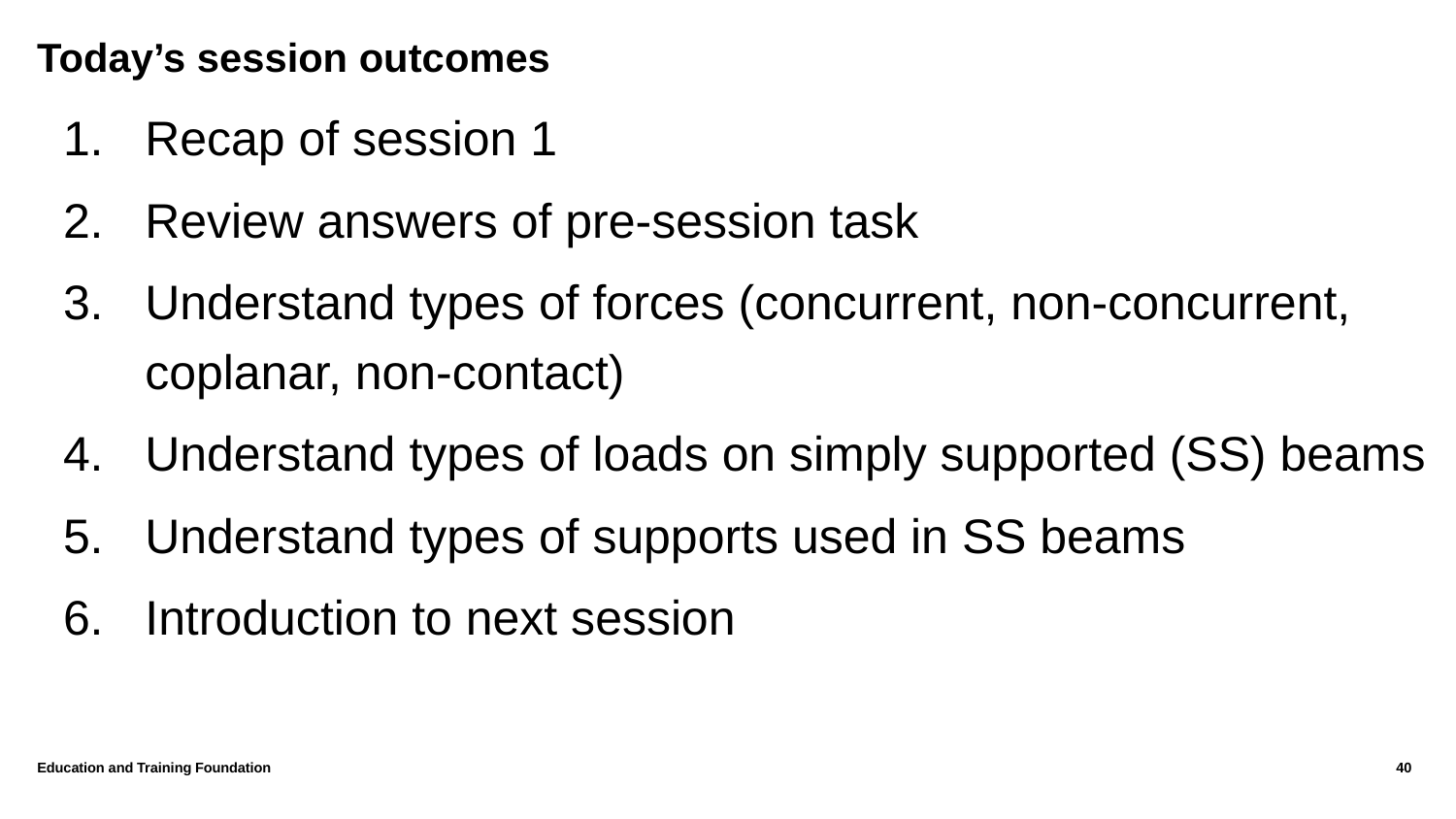

# Today’s session outcomes
Recap of session 1
Review answers of pre-session task
Understand types of forces (concurrent, non-concurrent, coplanar, non-contact)
Understand types of loads on simply supported (SS) beams
Understand types of supports used in SS beams
Introduction to next session

Education and Training Foundation
40